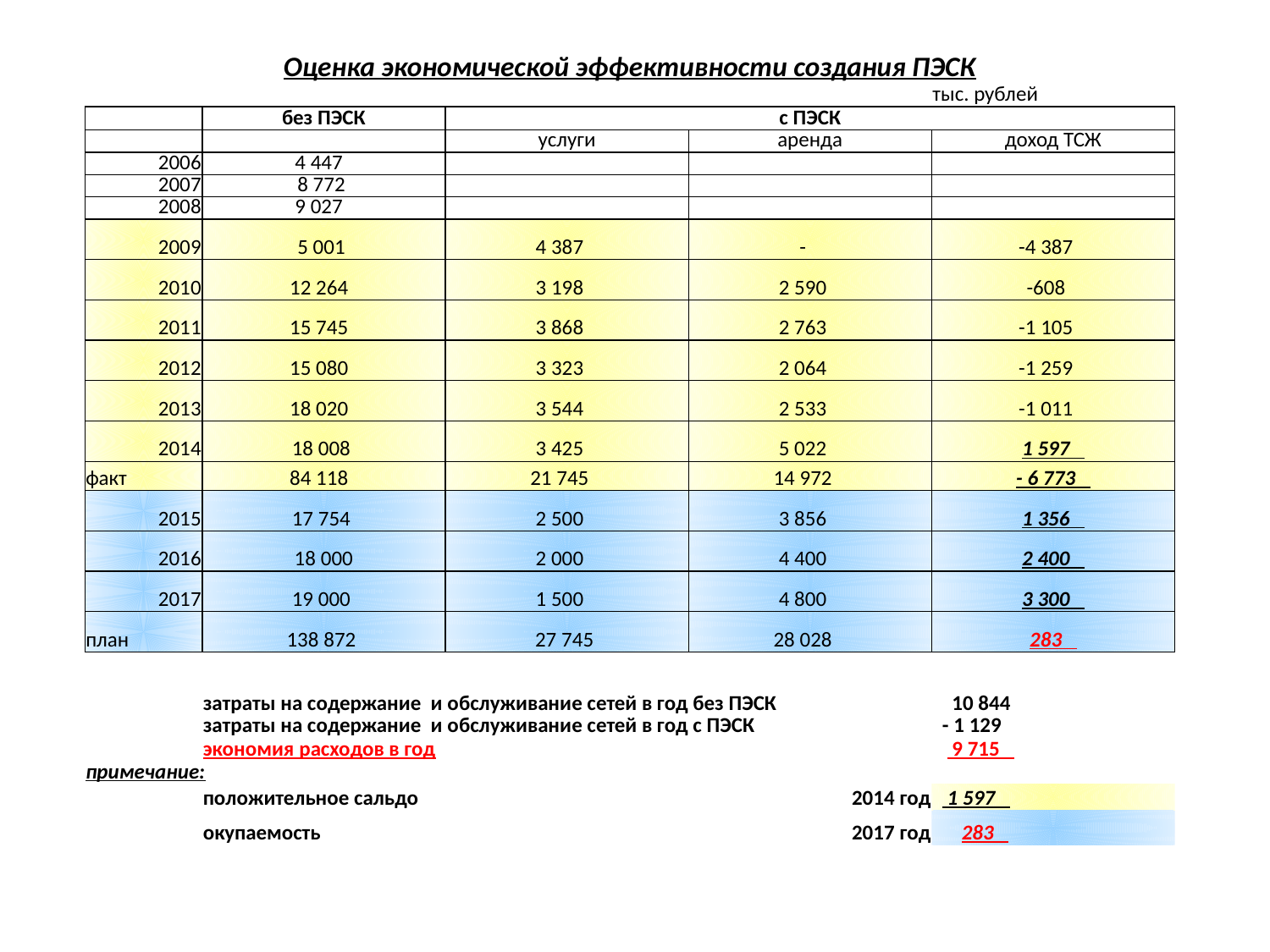

| Оценка экономической эффективности создания ПЭСК |  |  |  |  |
| --- | --- | --- | --- | --- |
|  |  |  |  | тыс. рублей |
|  | без ПЭСК | с ПЭСК |  |  |
|  |  | услуги | аренда | доход ТСЖ |
| 2006 | 4 447 |  |  |  |
| 2007 | 8 772 |  |  |  |
| 2008 | 9 027 |  |  |  |
| 2009 | 5 001 | 4 387 | - | -4 387 |
| 2010 | 12 264 | 3 198 | 2 590 | -608 |
| 2011 | 15 745 | 3 868 | 2 763 | -1 105 |
| 2012 | 15 080 | 3 323 | 2 064 | -1 259 |
| 2013 | 18 020 | 3 544 | 2 533 | -1 011 |
| 2014 | 18 008 | 3 425 | 5 022 | 1 597 |
| факт | 84 118 | 21 745 | 14 972 | - 6 773 |
| 2015 | 17 754 | 2 500 | 3 856 | 1 356 |
| 2016 | 18 000 | 2 000 | 4 400 | 2 400 |
| 2017 | 19 000 | 1 500 | 4 800 | 3 300 |
| план | 138 872 | 27 745 | 28 028 | 283 |
|  |  |  |  |  |
|  | затраты на содержание и обслуживание сетей в год без ПЭСК |  |  | 10 844 |
|  | затраты на содержание и обслуживание сетей в год с ПЭСК |  |  | - 1 129 |
|  | экономия расходов в год |  |  | 9 715 |
| примечание: |  |  |  |  |
|  | положительное сальдо |  | 2014 год | 1 597 |
|  | окупаемость |  | 2017 год | 283 |